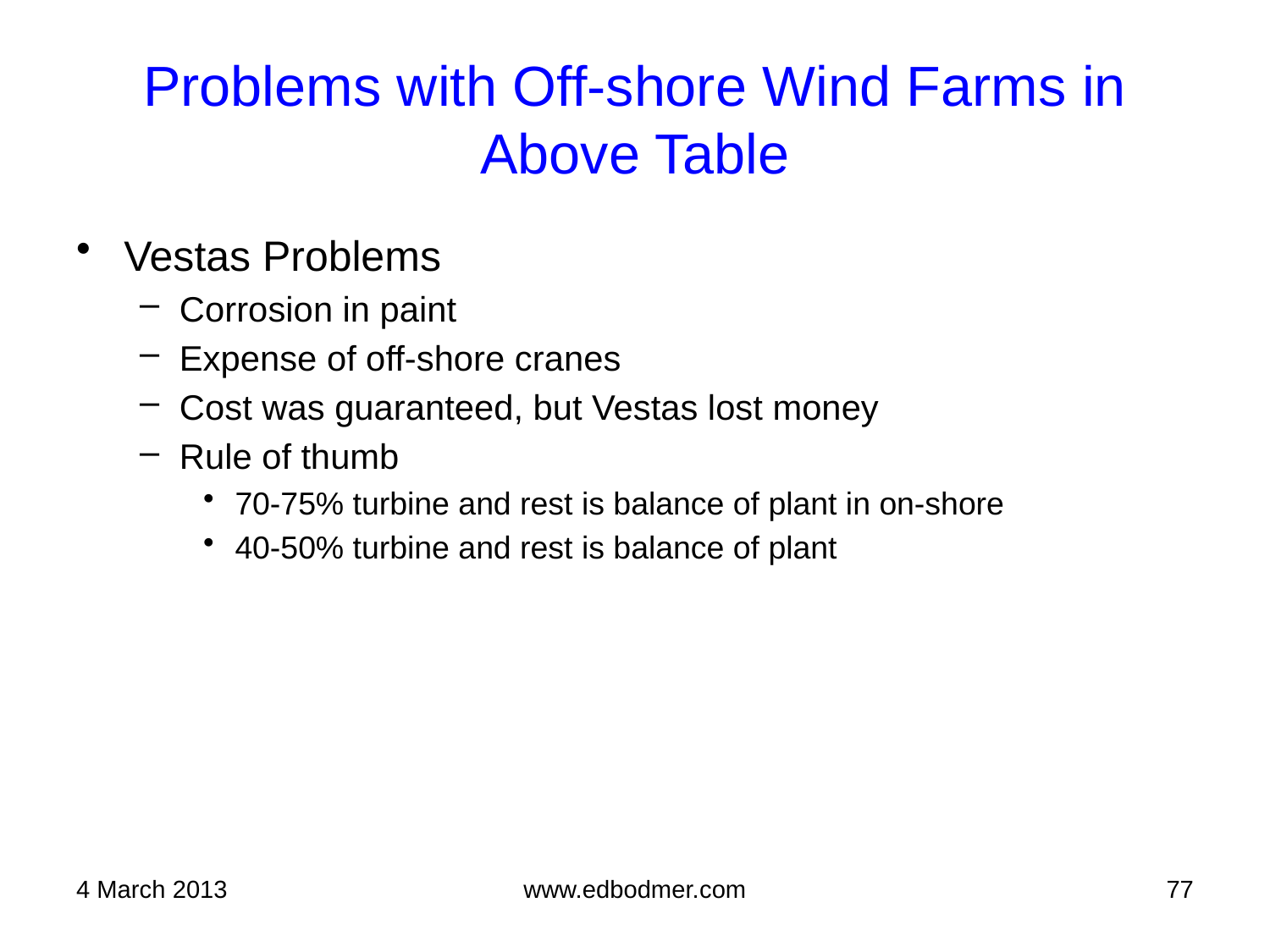

# Problems with Off-shore Wind Farms in Above Table
Vestas Problems
Corrosion in paint
Expense of off-shore cranes
Cost was guaranteed, but Vestas lost money
Rule of thumb
70-75% turbine and rest is balance of plant in on-shore
40-50% turbine and rest is balance of plant
4 March 2013
www.edbodmer.com
77